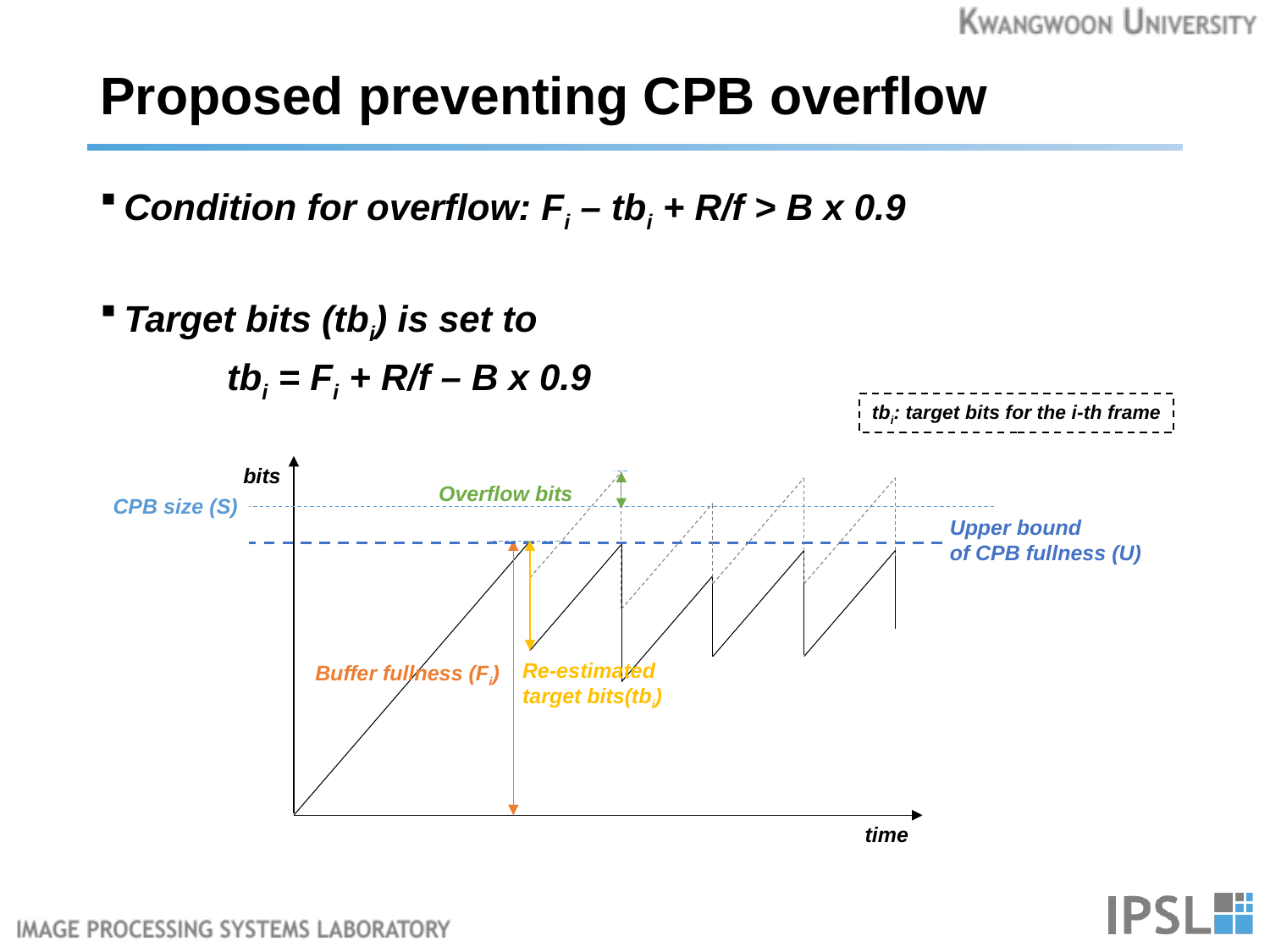

# Proposed preventing CPB overflow
Condition for overflow: Fi – tbi + R/f > B x 0.9

Target bits (tbi) is set to
	tbi = Fi + R/f – B x 0.9
tbi: target bits for the i-th frame
bits
Overflow bits
CPB size (S)
Upper bound
of CPB fullness (U)
Re-estimated
target bits(tbi)
Buffer fullness (Fi)
time